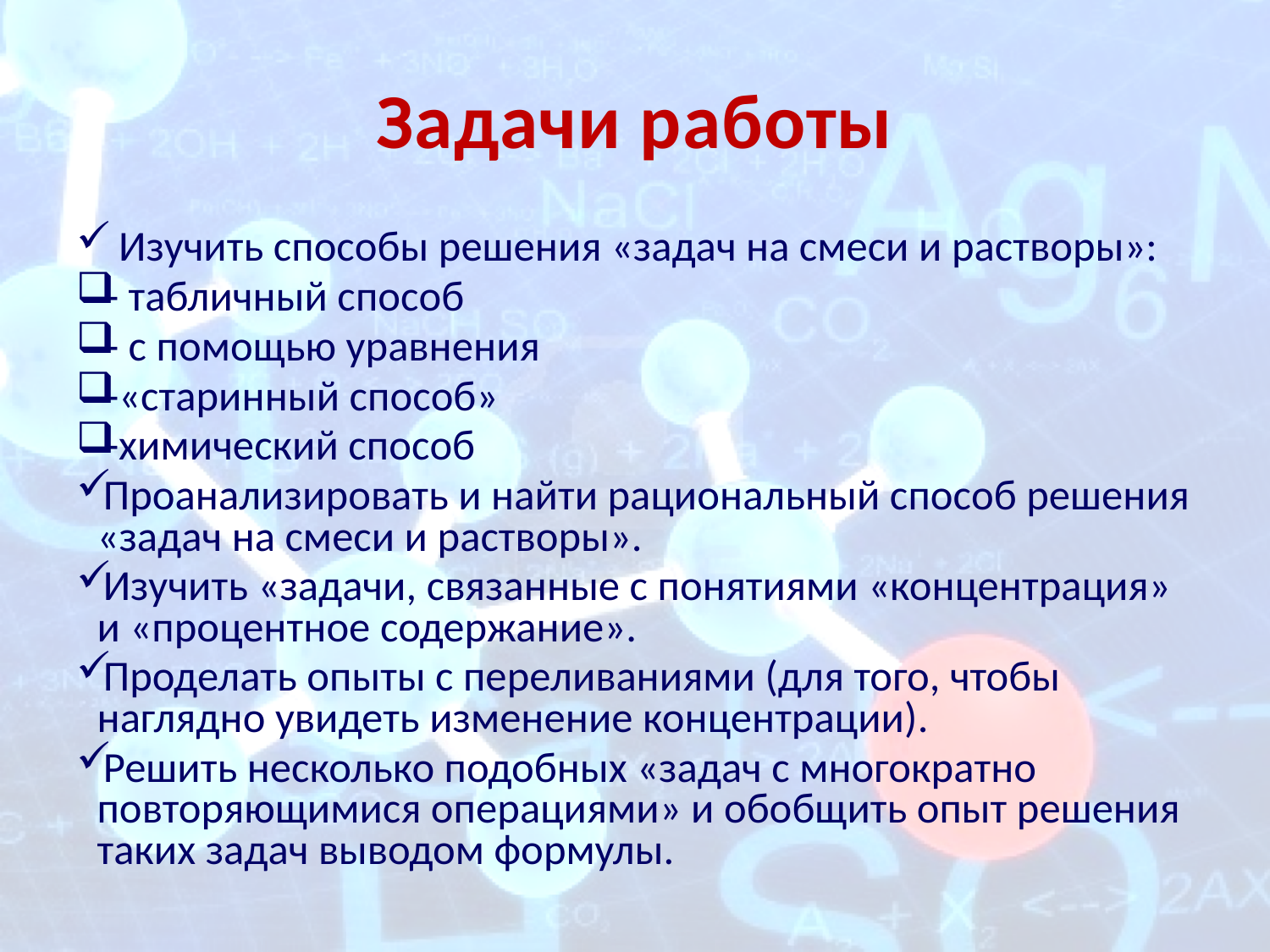

# Задачи работы
Изучить способы решения «задач на смеси и растворы»:
- табличный способ
- с помощью уравнения
-«старинный способ»
-химический способ
Проанализировать и найти рациональный способ решения «задач на смеси и растворы».
Изучить «задачи, связанные с понятиями «концентрация» и «процентное содержание».
Проделать опыты с переливаниями (для того, чтобы наглядно увидеть изменение концентрации).
Решить несколько подобных «задач с многократно повторяющимися операциями» и обобщить опыт решения таких задач выводом формулы.